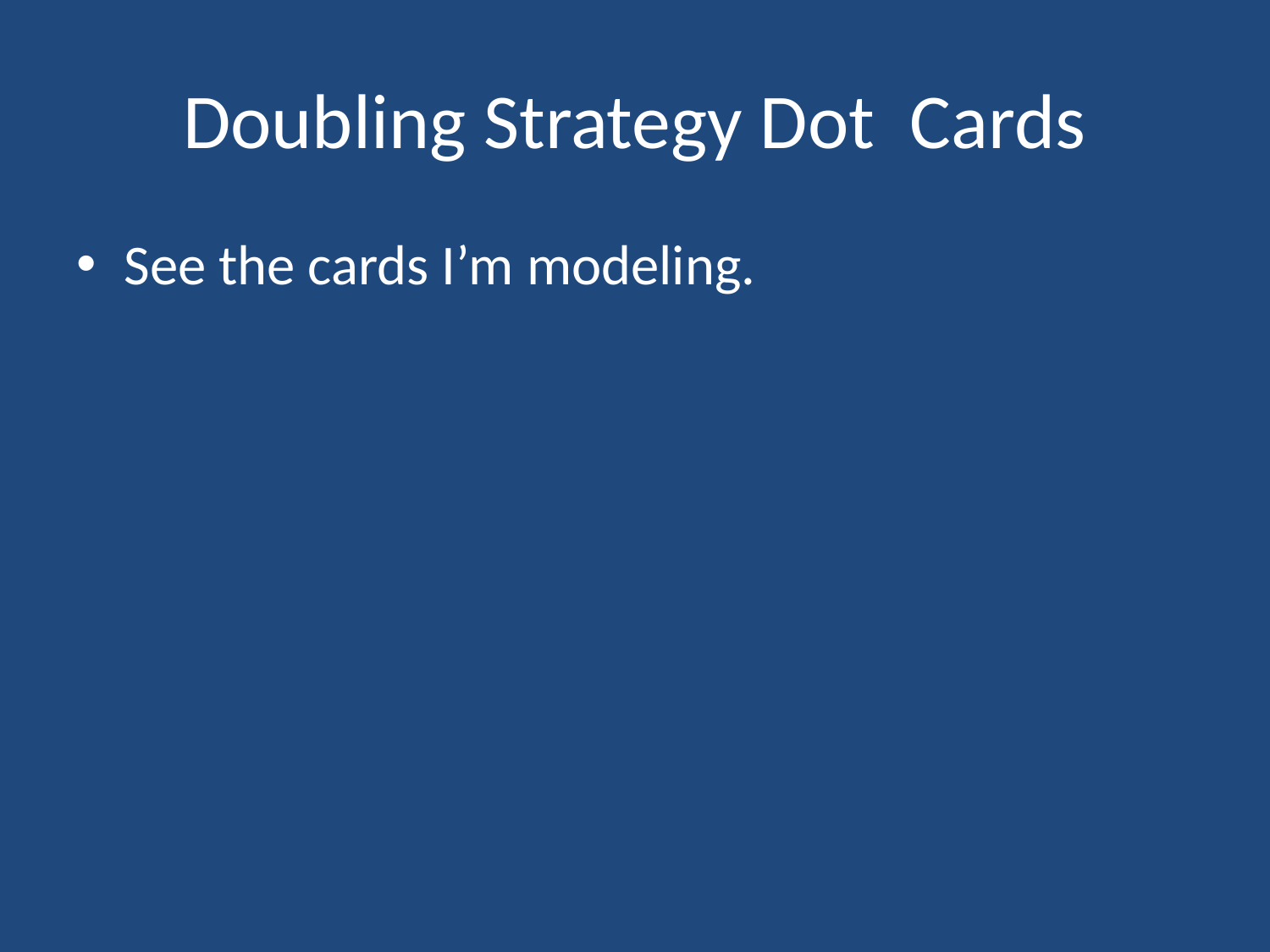

# Doubling Strategy Dot  Cards
See the cards I’m modeling.